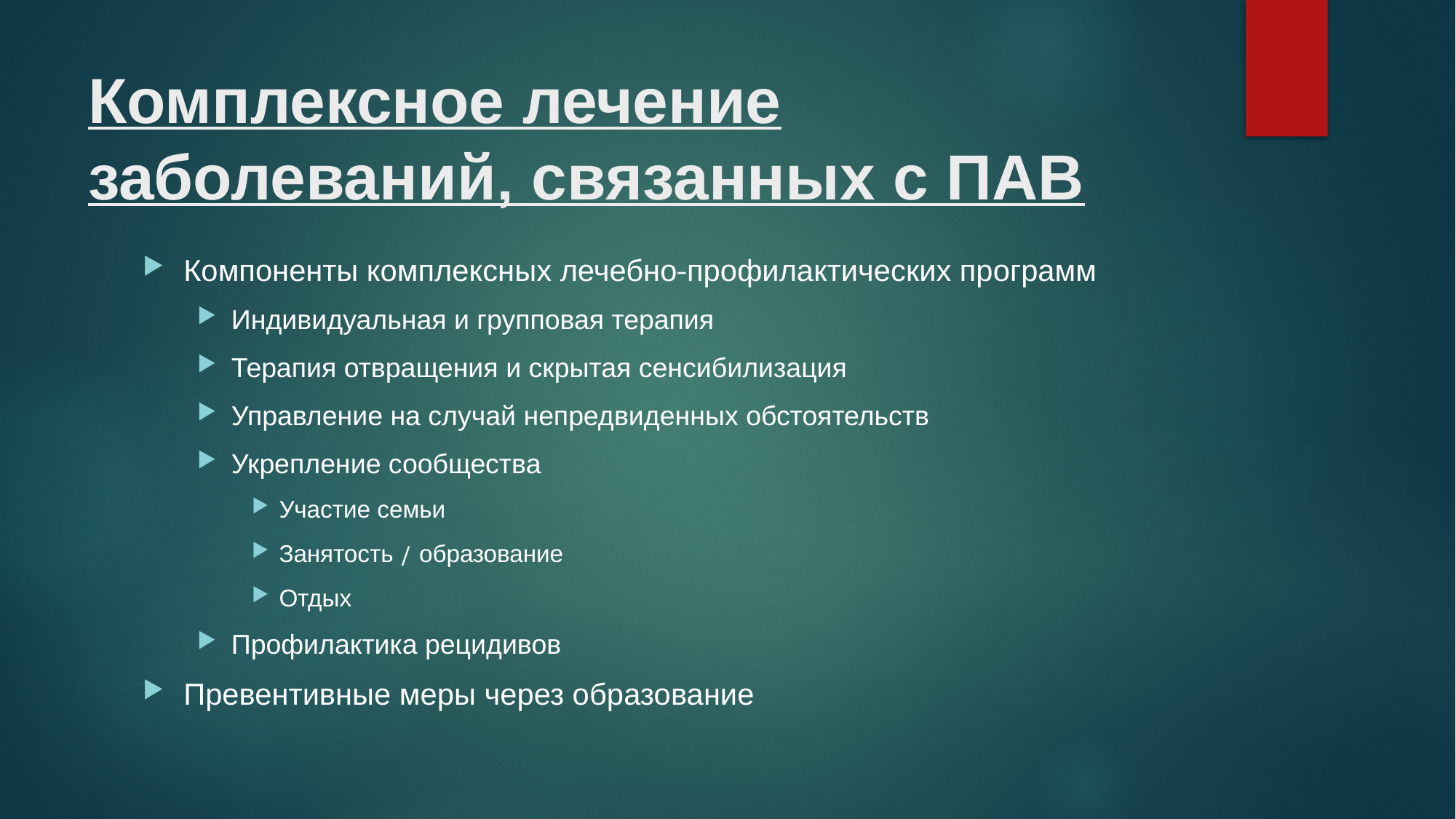

# Комплексное лечение заболеваний, связанных с ПАВ
Компоненты комплексных лечебно-профилактических программ
Индивидуальная и групповая терапия
Терапия отвращения и скрытая сенсибилизация
Управление на случай непредвиденных обстоятельств
Укрепление сообщества
Участие семьи
Занятость / образование
Отдых
Профилактика рецидивов
Превентивные меры через образование